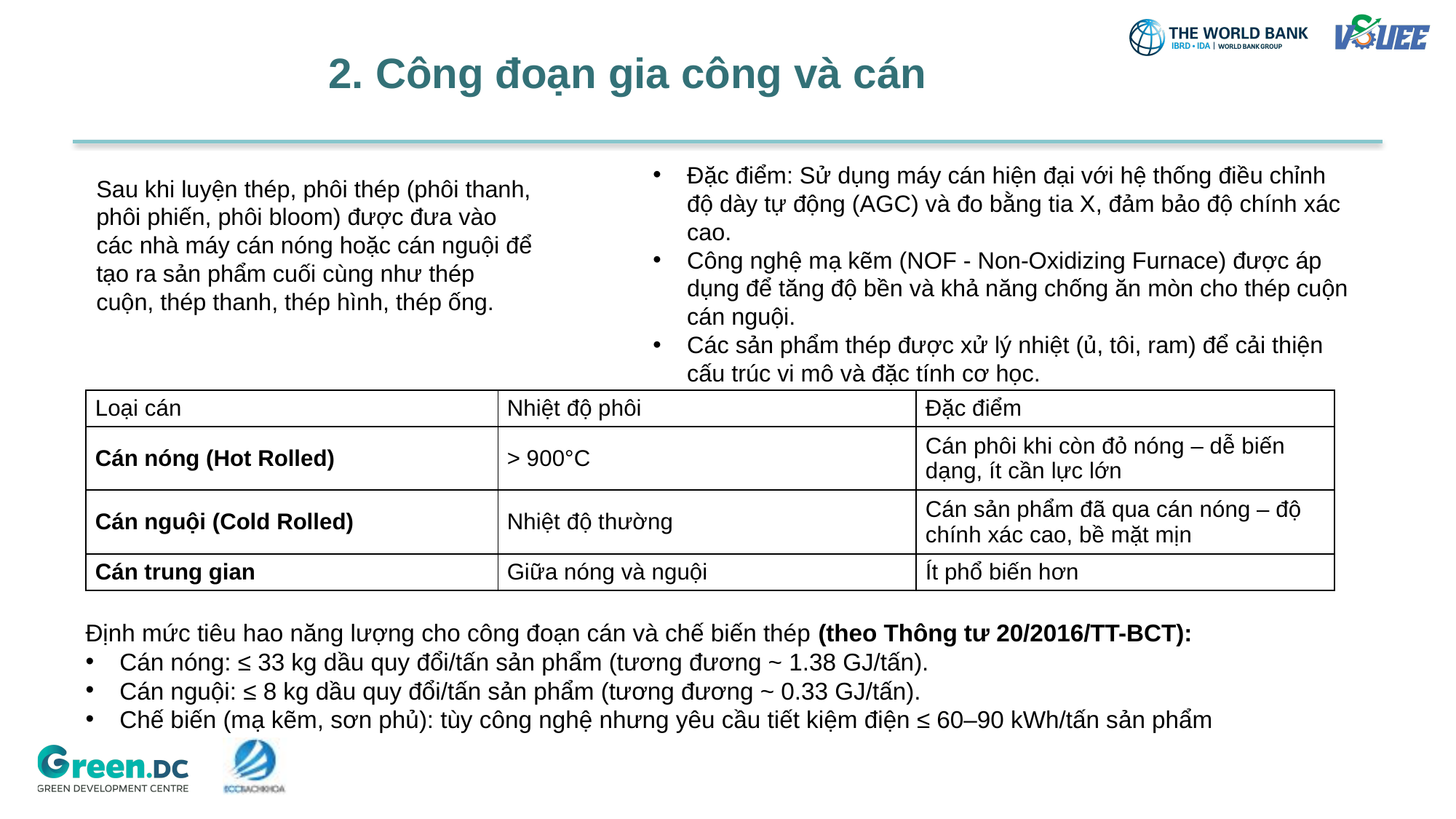

2. Công đoạn gia công và cán
Đặc điểm: Sử dụng máy cán hiện đại với hệ thống điều chỉnh độ dày tự động (AGC) và đo bằng tia X, đảm bảo độ chính xác cao.
Công nghệ mạ kẽm (NOF - Non-Oxidizing Furnace) được áp dụng để tăng độ bền và khả năng chống ăn mòn cho thép cuộn cán nguội.
Các sản phẩm thép được xử lý nhiệt (ủ, tôi, ram) để cải thiện cấu trúc vi mô và đặc tính cơ học.
Sau khi luyện thép, phôi thép (phôi thanh, phôi phiến, phôi bloom) được đưa vào các nhà máy cán nóng hoặc cán nguội để tạo ra sản phẩm cuối cùng như thép cuộn, thép thanh, thép hình, thép ống.
| Loại cán | Nhiệt độ phôi | Đặc điểm |
| --- | --- | --- |
| Cán nóng (Hot Rolled) | > 900°C | Cán phôi khi còn đỏ nóng – dễ biến dạng, ít cần lực lớn |
| Cán nguội (Cold Rolled) | Nhiệt độ thường | Cán sản phẩm đã qua cán nóng – độ chính xác cao, bề mặt mịn |
| Cán trung gian | Giữa nóng và nguội | Ít phổ biến hơn |
Định mức tiêu hao năng lượng cho công đoạn cán và chế biến thép (theo Thông tư 20/2016/TT-BCT):
Cán nóng: ≤ 33 kg dầu quy đổi/tấn sản phẩm (tương đương ~ 1.38 GJ/tấn).
Cán nguội: ≤ 8 kg dầu quy đổi/tấn sản phẩm (tương đương ~ 0.33 GJ/tấn).
Chế biến (mạ kẽm, sơn phủ): tùy công nghệ nhưng yêu cầu tiết kiệm điện ≤ 60–90 kWh/tấn sản phẩm